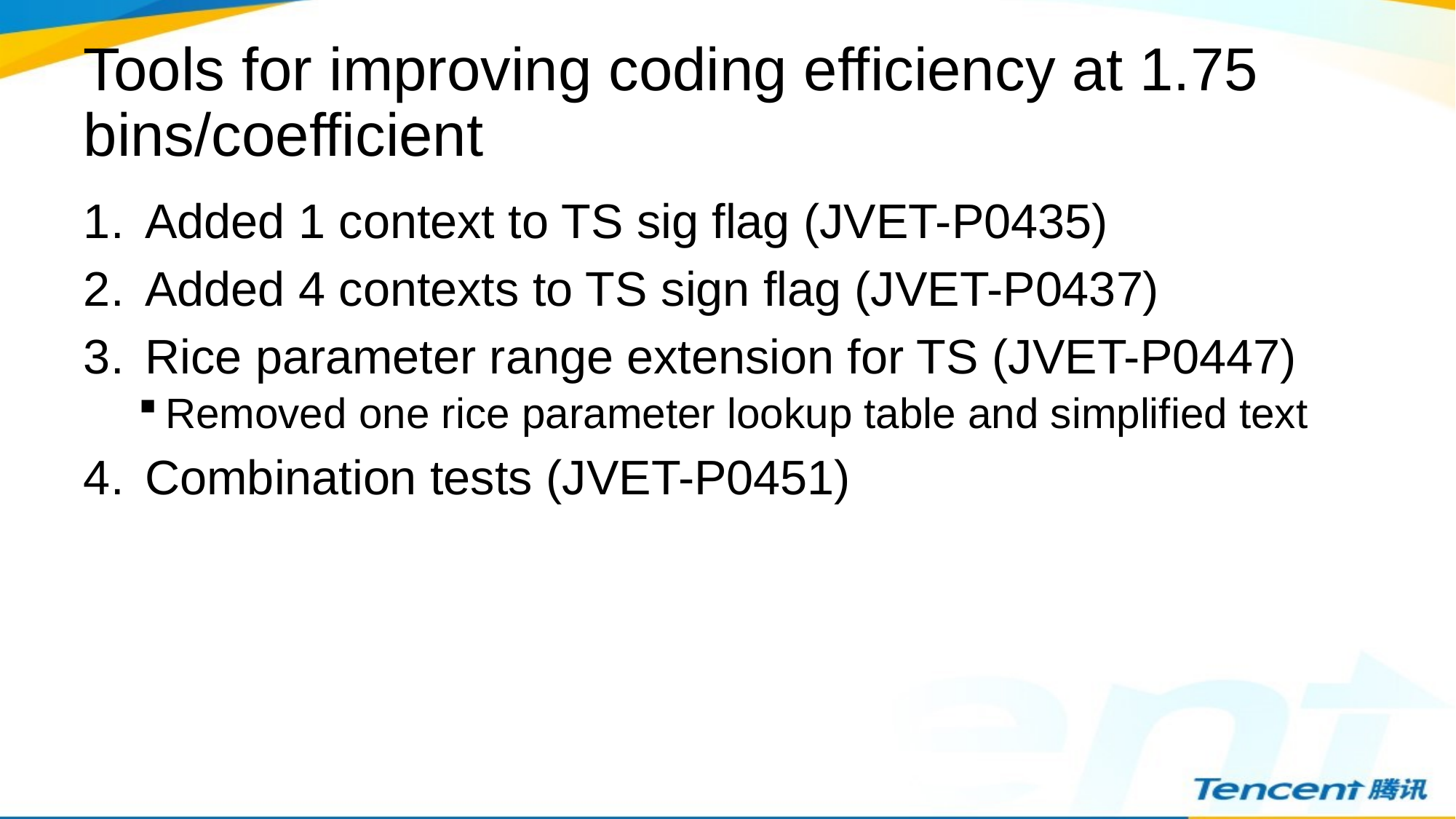

# Tools for improving coding efficiency at 1.75 bins/coefficient
Added 1 context to TS sig flag (JVET-P0435)
Added 4 contexts to TS sign flag (JVET-P0437)
Rice parameter range extension for TS (JVET-P0447)
Removed one rice parameter lookup table and simplified text
Combination tests (JVET-P0451)